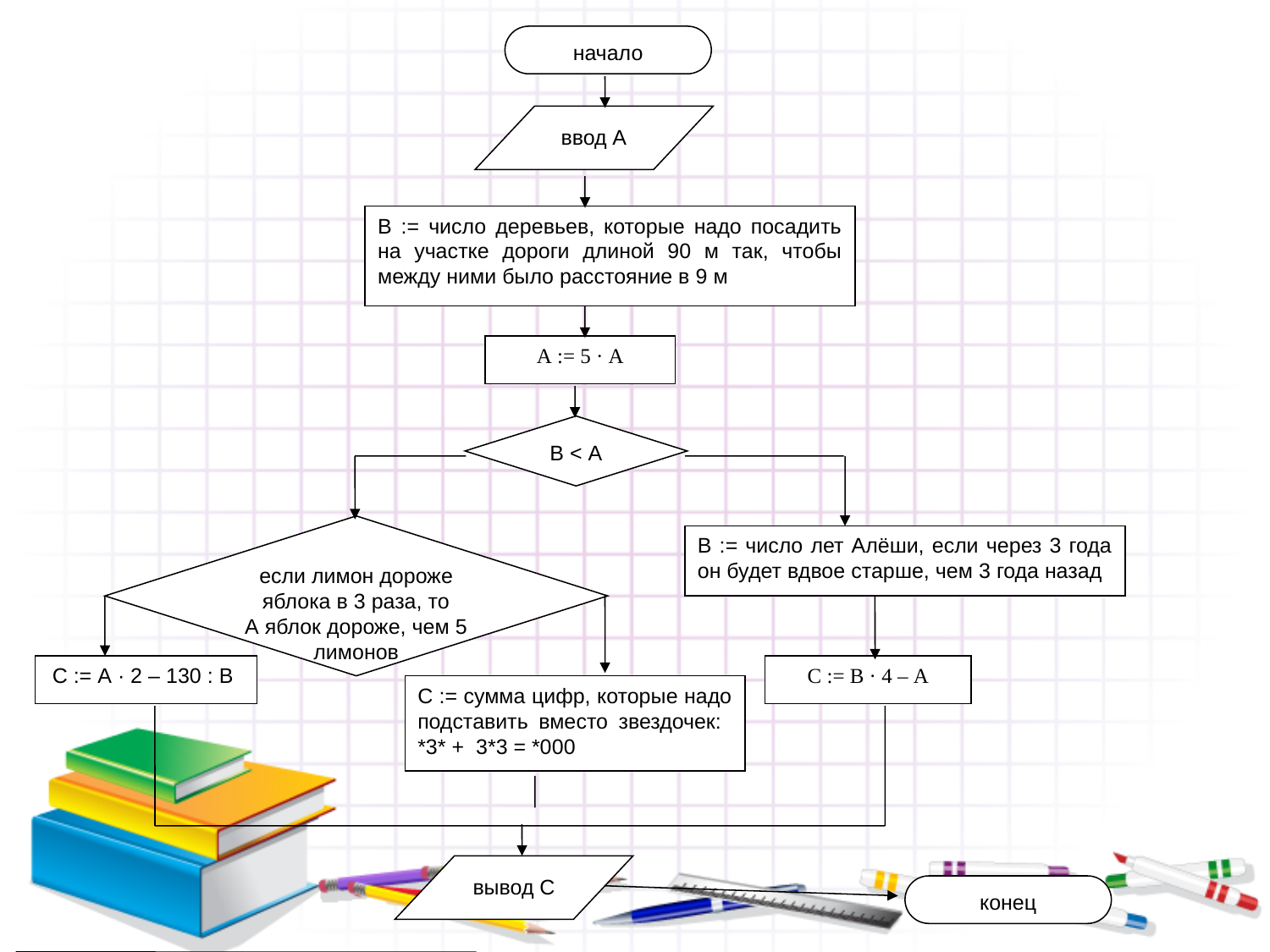

начало

ввод А

В := число деревьев, которые надо посадить на участке дороги длиной 90 м так, чтобы между ними было расстояние в 9 м

А := 5 · А

В < A

если лимон дороже
яблока в 3 раза, то
А яблок дороже, чем 5 лимонов
В := число лет Алёши, если через 3 года он будет вдвое старше, чем 3 года назад

С := А · 2 – 130 : В
С := В · 4 – А

С := сумма цифр, которые надо подставить вместо звездочек:  *3* +  3*3 = *000

вывод С
конец